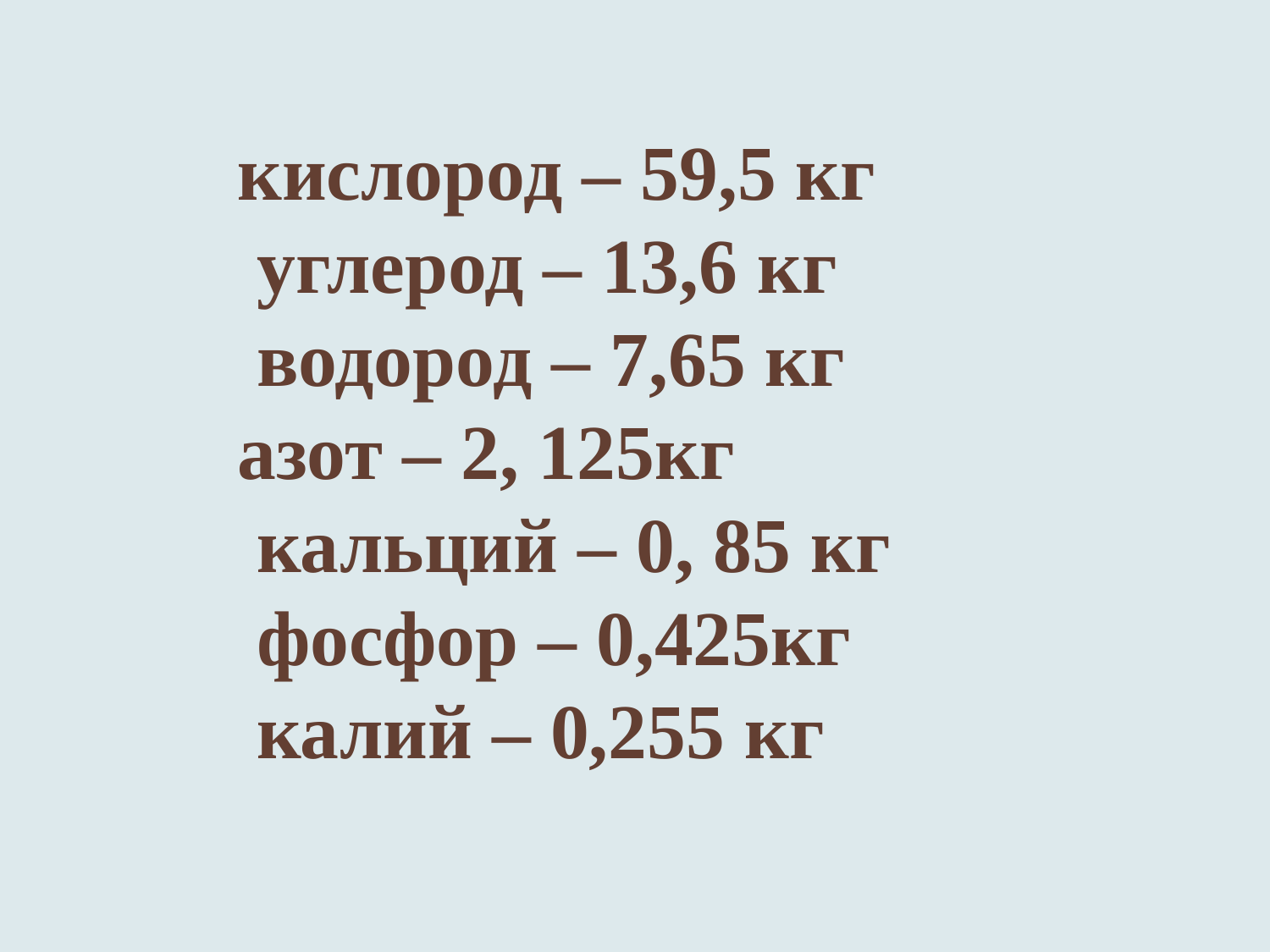

кислород – 59,5 кг
 углерод – 13,6 кг
 водород – 7,65 кг
азот – 2, 125кг
 кальций – 0, 85 кг
 фосфор – 0,425кг
 калий – 0,255 кг